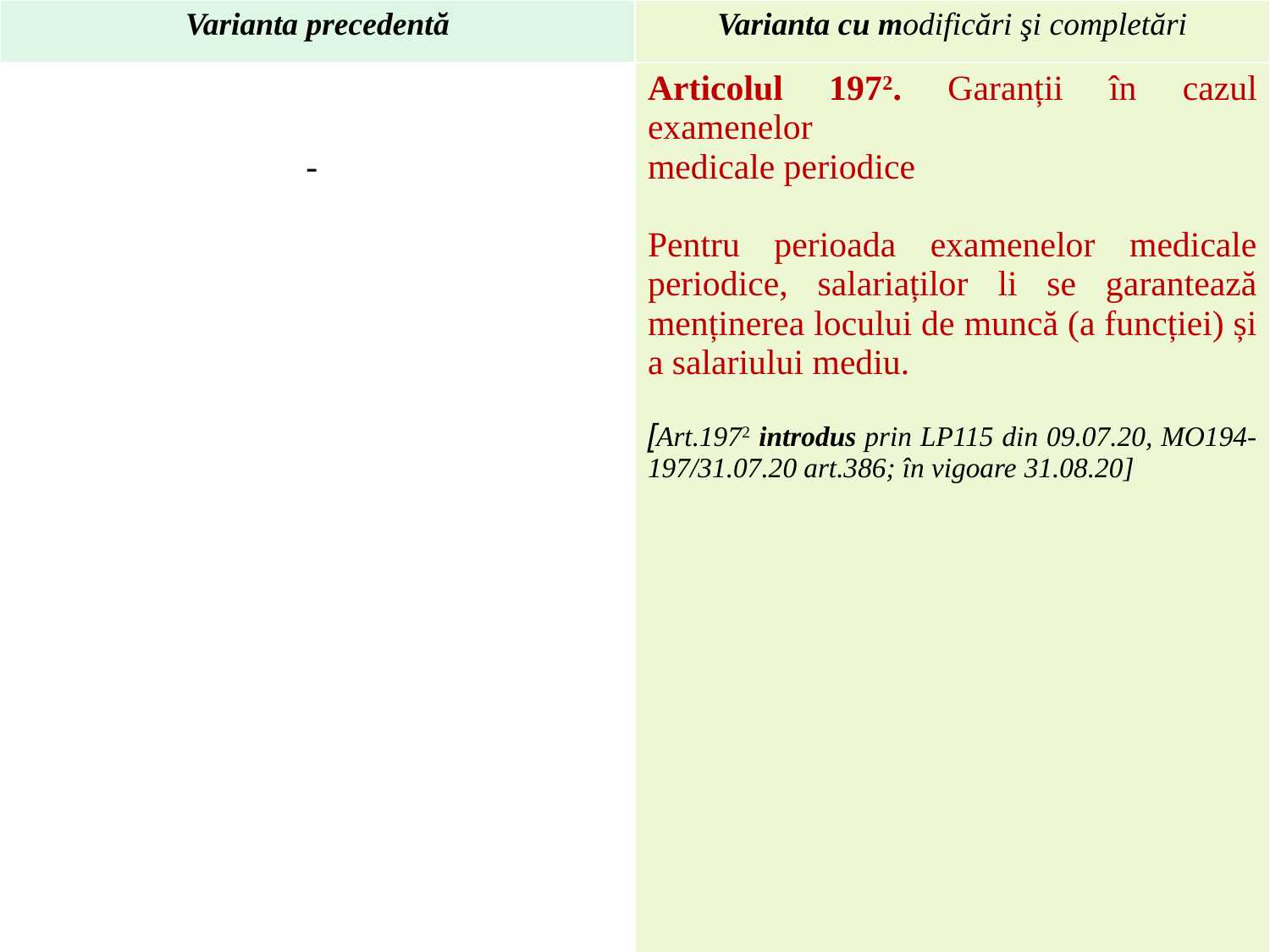

| Varianta precedentă | Varianta cu modificări şi completări |
| --- | --- |
| - | Articolul 1972. Garanții în cazul examenelor medicale periodice Pentru perioada examenelor medicale periodice, salariaților li se garantează menținerea locului de muncă (a funcției) și a salariului mediu. [Art.1972 introdus prin LP115 din 09.07.20, MO194-197/31.07.20 art.386; în vigoare 31.08.20] |